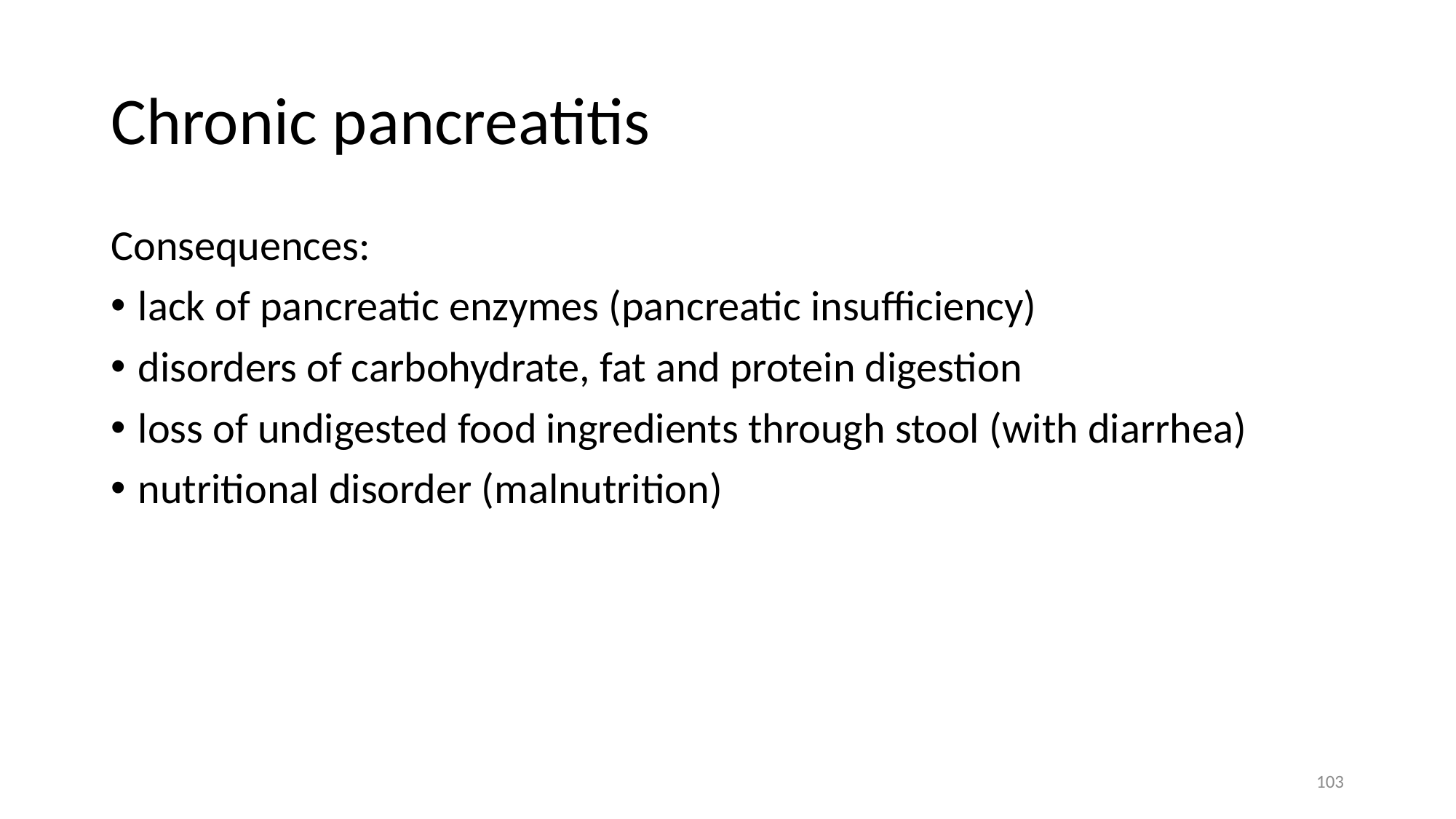

# Chronic pancreatitis
Consequences:
lack of pancreatic enzymes (pancreatic insufficiency)
disorders of carbohydrate, fat and protein digestion
loss of undigested food ingredients through stool (with diarrhea)
nutritional disorder (malnutrition)
103